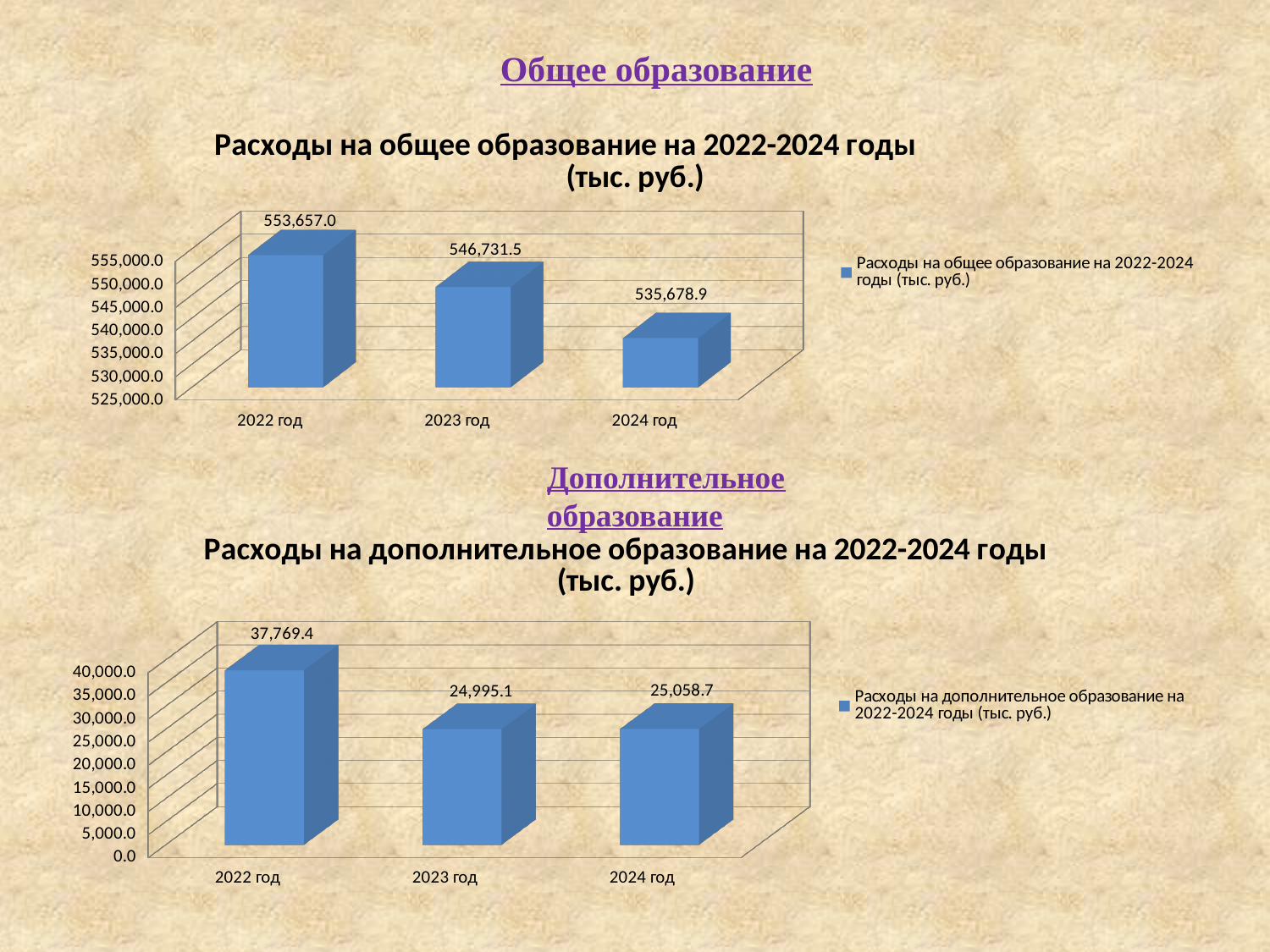

Общее образование

[unsupported chart]

Дополнительное образование

[unsupported chart]